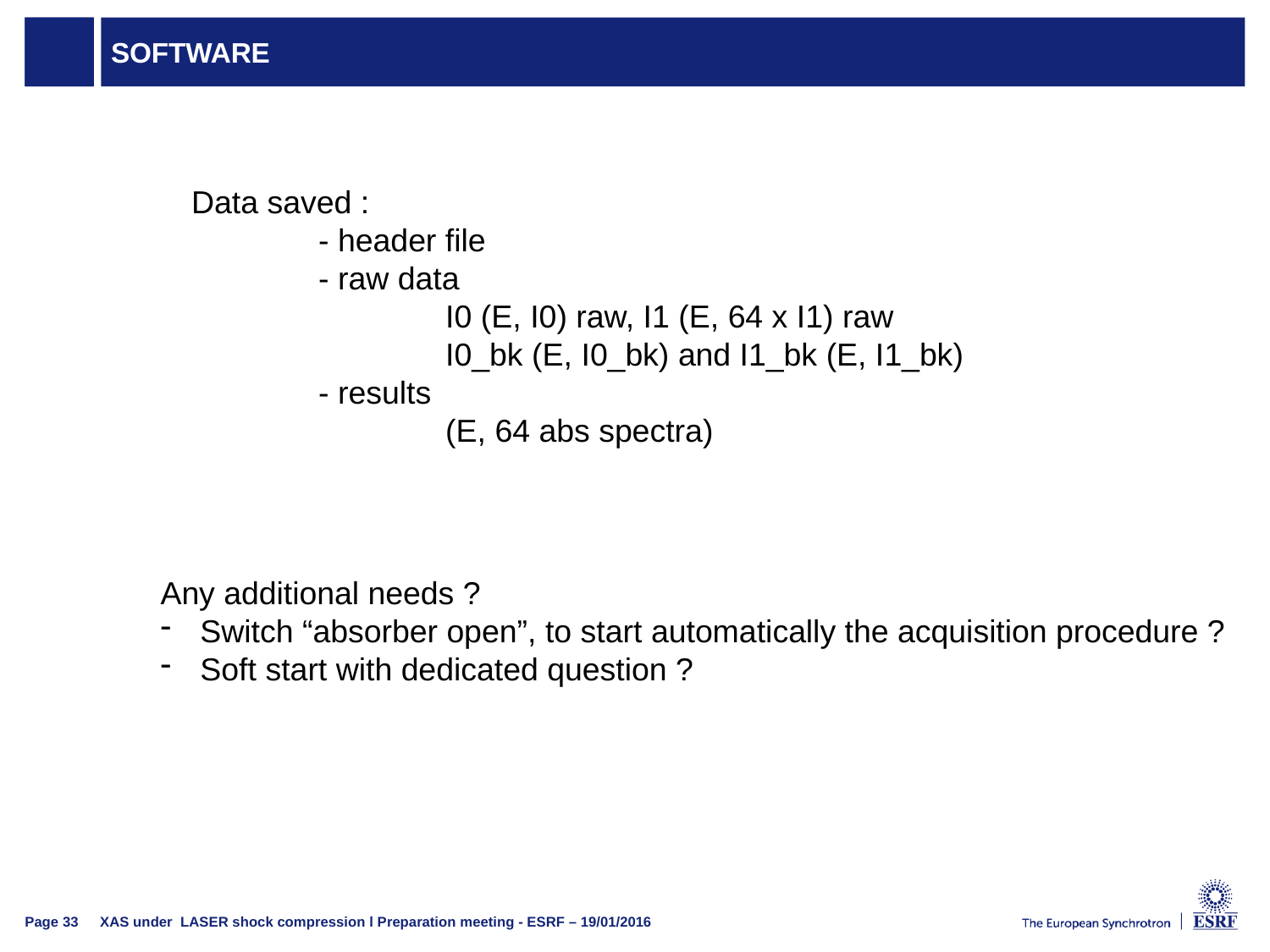

# software
Data saved :
	- header file
	- raw data
		I0 (E, I0) raw, I1 (E, 64 x I1) raw
		I0_bk (E, I0_bk) and I1_bk (E, I1_bk)
	- results
		(E, 64 abs spectra)
Any additional needs ?
Switch “absorber open”, to start automatically the acquisition procedure ?
Soft start with dedicated question ?
XAS under  LASER shock compression l Preparation meeting - ESRF – 19/01/2016
Page 33